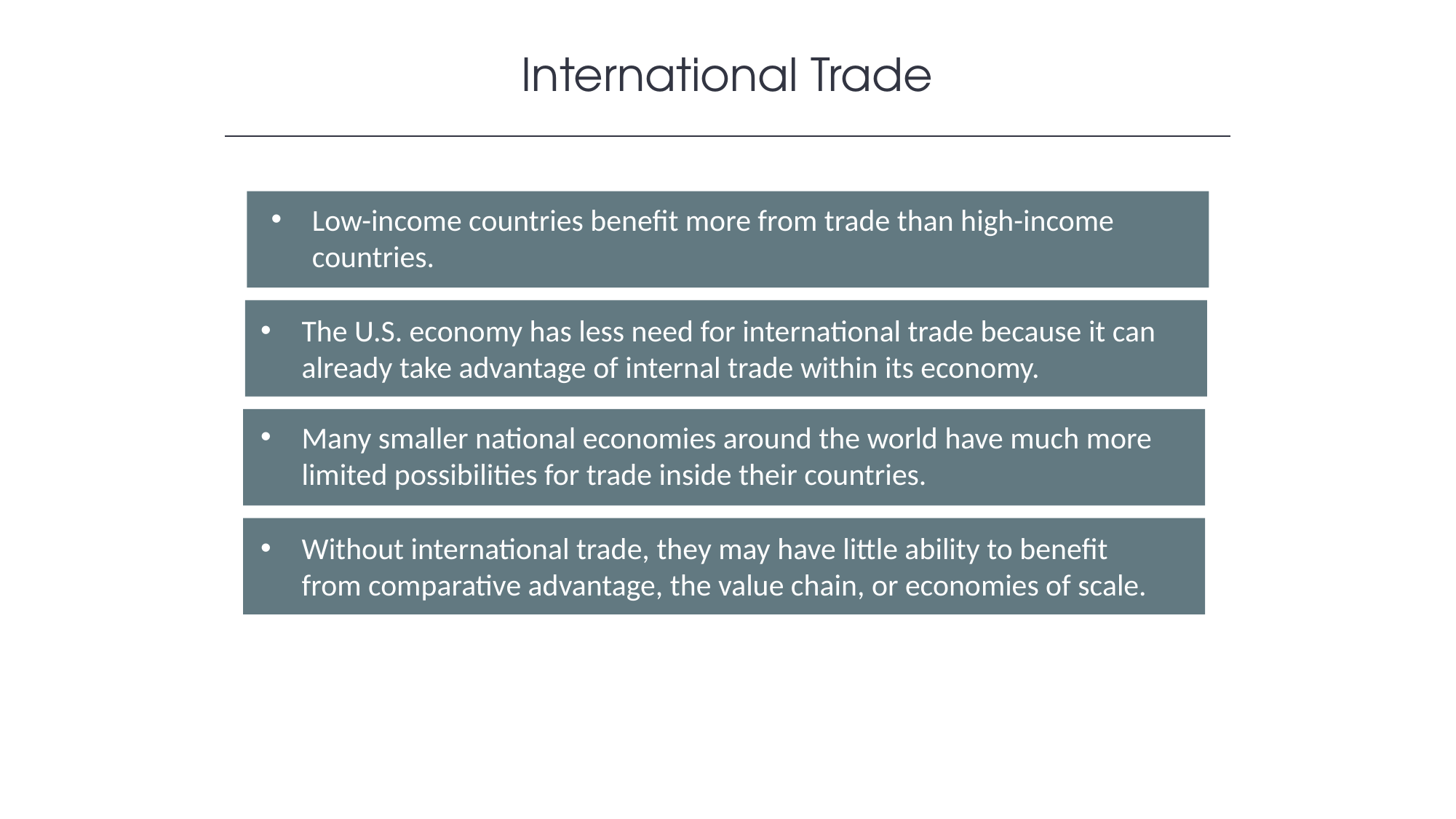

International Trade

Low-income countries benefit more from trade than high-income countries.

The U.S. economy has less need for international trade because it can already take advantage of internal trade within its economy.

Many smaller national economies around the world have much more limited possibilities for trade inside their countries.

Without international trade, they may have little ability to benefit from comparative advantage, the value chain, or economies of scale.